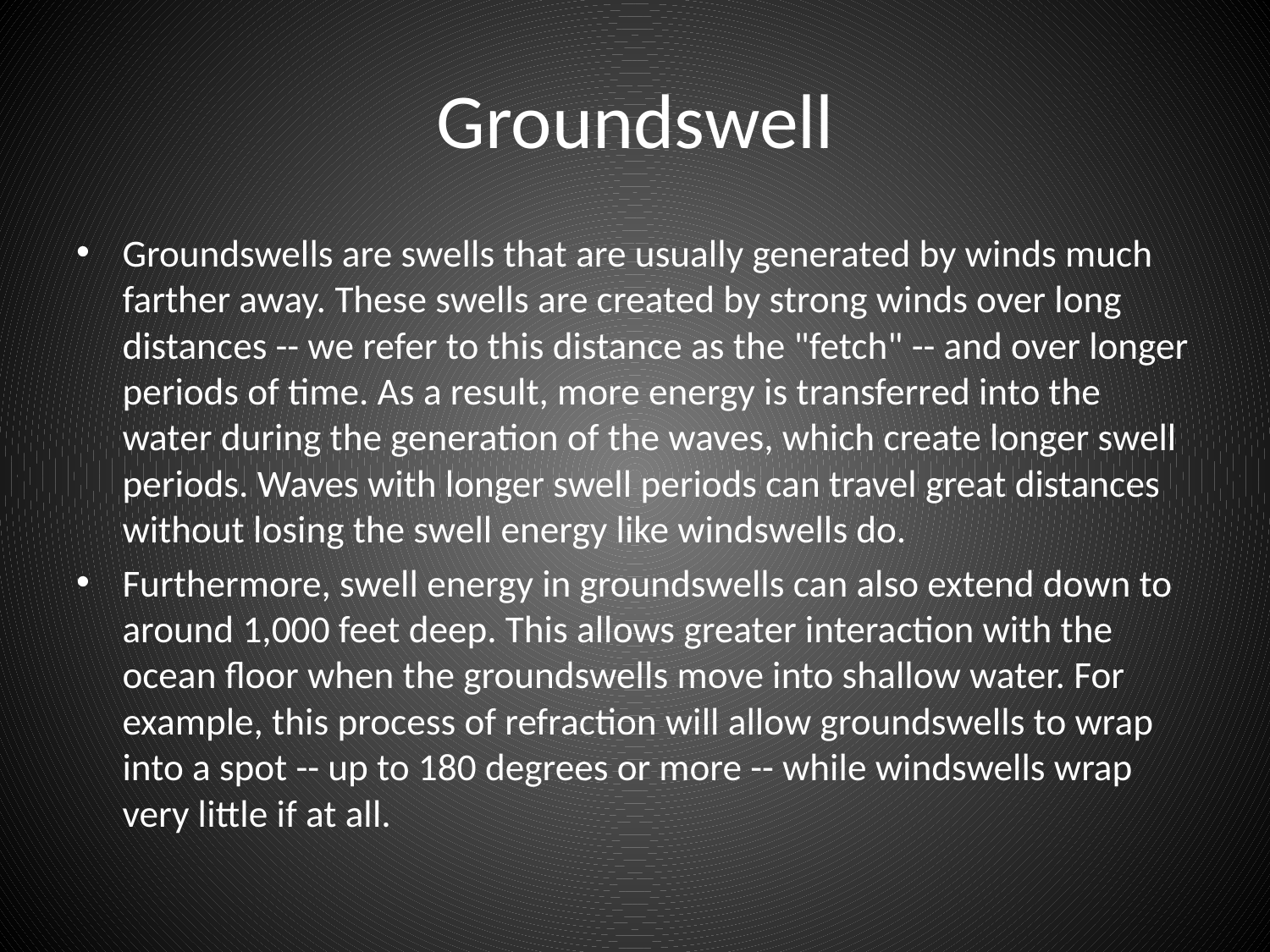

# Groundswell
Groundswells are swells that are usually generated by winds much farther away. These swells are created by strong winds over long distances -- we refer to this distance as the "fetch" -- and over longer periods of time. As a result, more energy is transferred into the water during the generation of the waves, which create longer swell periods. Waves with longer swell periods can travel great distances without losing the swell energy like windswells do.
Furthermore, swell energy in groundswells can also extend down to around 1,000 feet deep. This allows greater interaction with the ocean floor when the groundswells move into shallow water. For example, this process of refraction will allow groundswells to wrap into a spot -- up to 180 degrees or more -- while windswells wrap very little if at all.